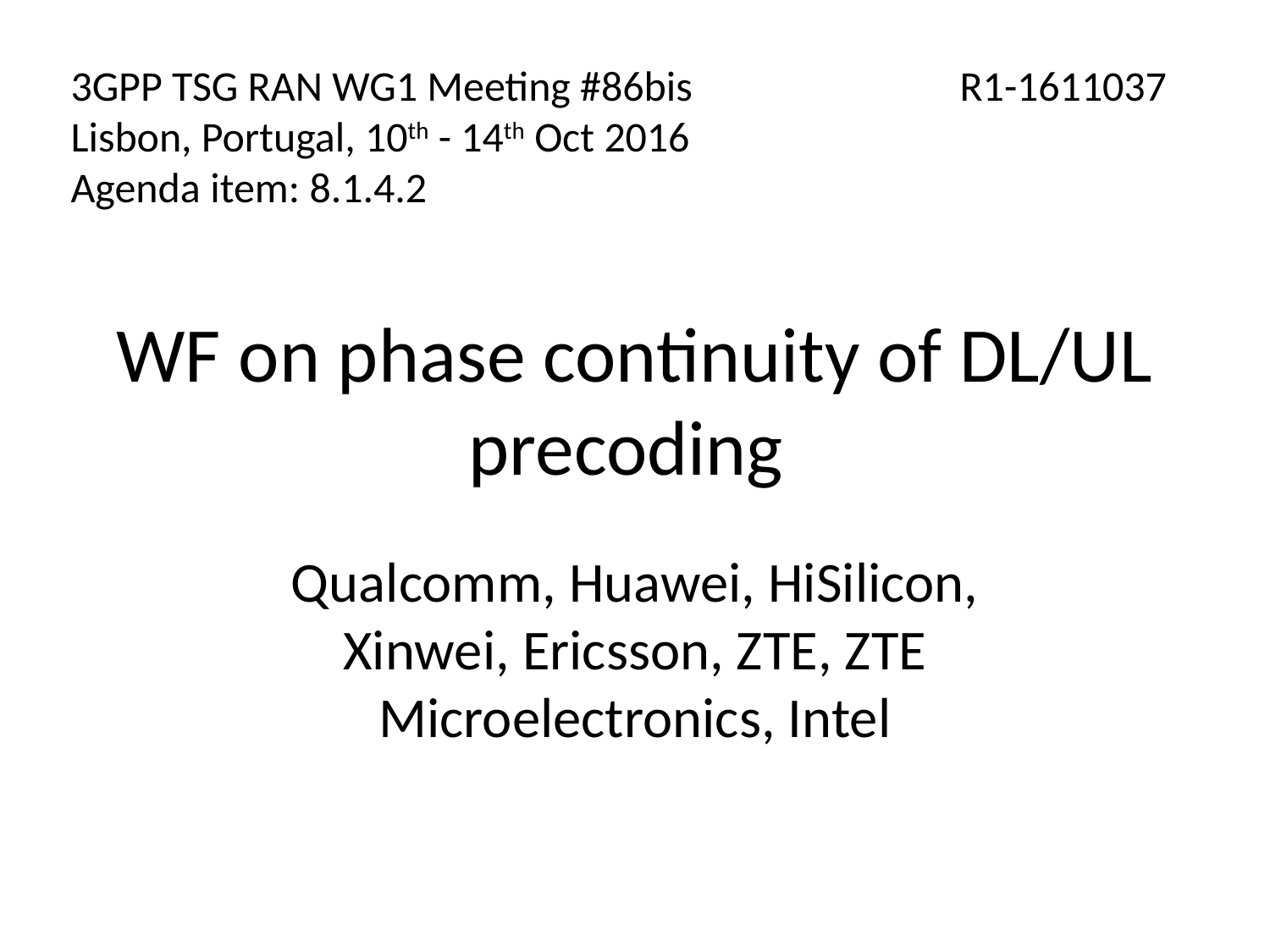

3GPP TSG RAN WG1 Meeting #86bis			R1-1611037 Lisbon, Portugal, 10th - 14th Oct 2016
Agenda item: 8.1.4.2
# WF on phase continuity of DL/UL precoding
Qualcomm, Huawei, HiSilicon, Xinwei, Ericsson, ZTE, ZTE Microelectronics, Intel